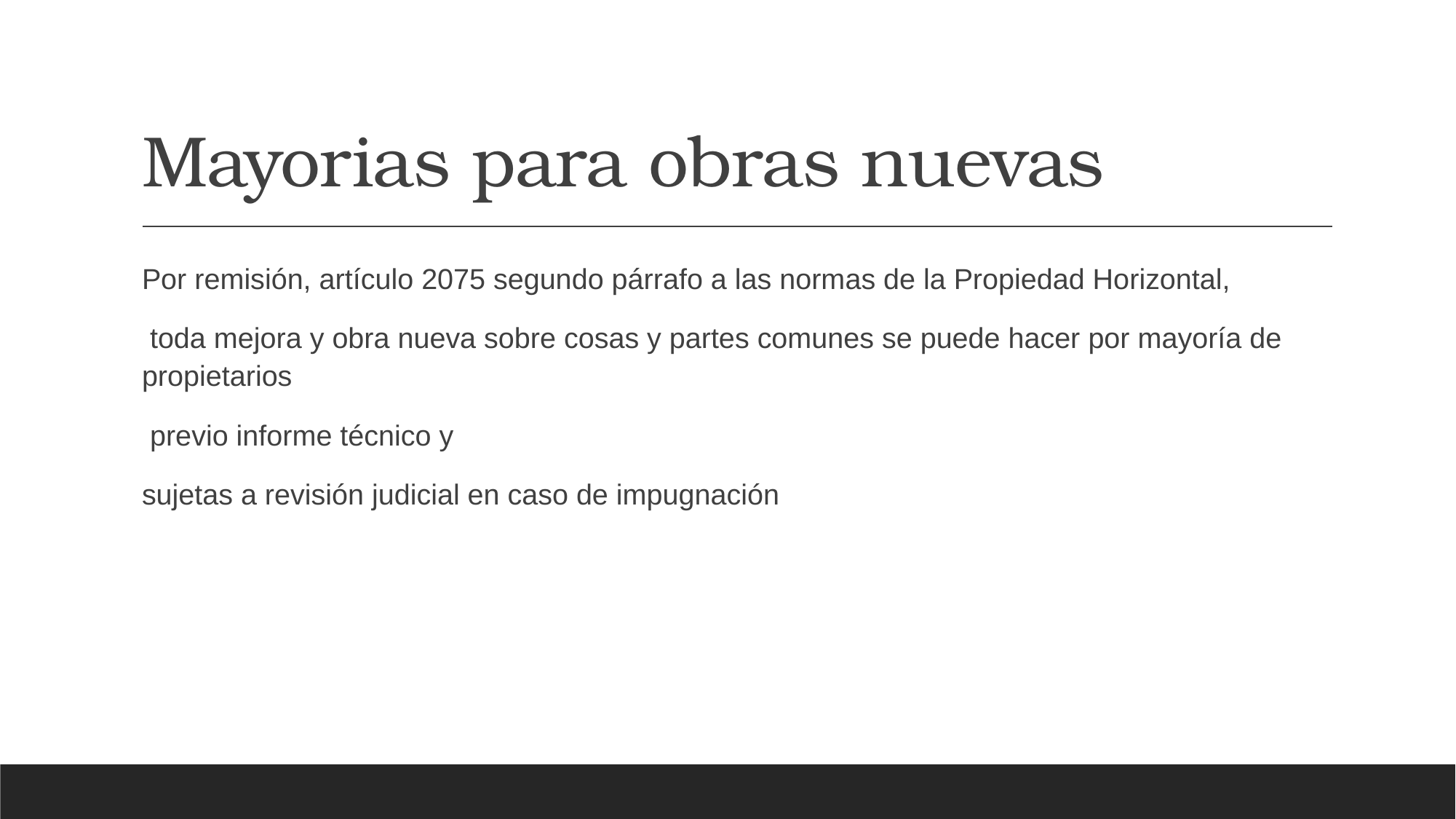

# Mayorias para obras nuevas
Por remisión, artículo 2075 segundo párrafo a las normas de la Propiedad Horizontal,
 toda mejora y obra nueva sobre cosas y partes comunes se puede hacer por mayoría de propietarios
 previo informe técnico y
sujetas a revisión judicial en caso de impugnación